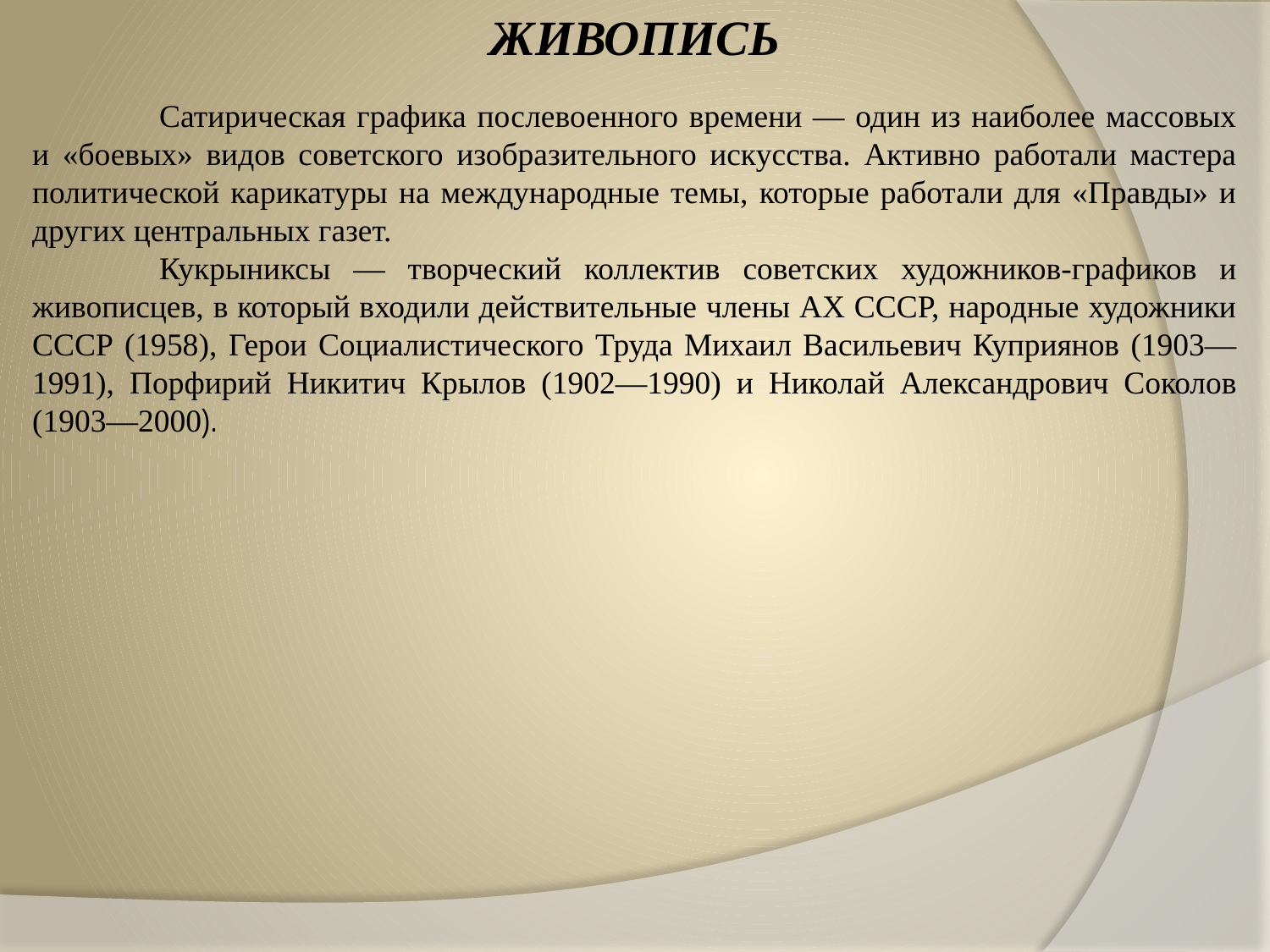

ЖИВОПИСЬ
	Сатирическая графика послевоенного времени — один из наиболее массовых и «боевых» видов советского изобразительного искусства. Активно работали мастера политической карикатуры на международные темы, которые работали для «Правды» и других центральных газет.
	Кукрыниксы — творческий коллектив советских художников-графиков и живописцев, в который входили действительные члены АХ СССР, народные художники СССР (1958), Герои Социалистического Труда Михаил Васильевич Куприянов (1903—1991), Порфирий Никитич Крылов (1902—1990) и Николай Александрович Соколов (1903—2000).